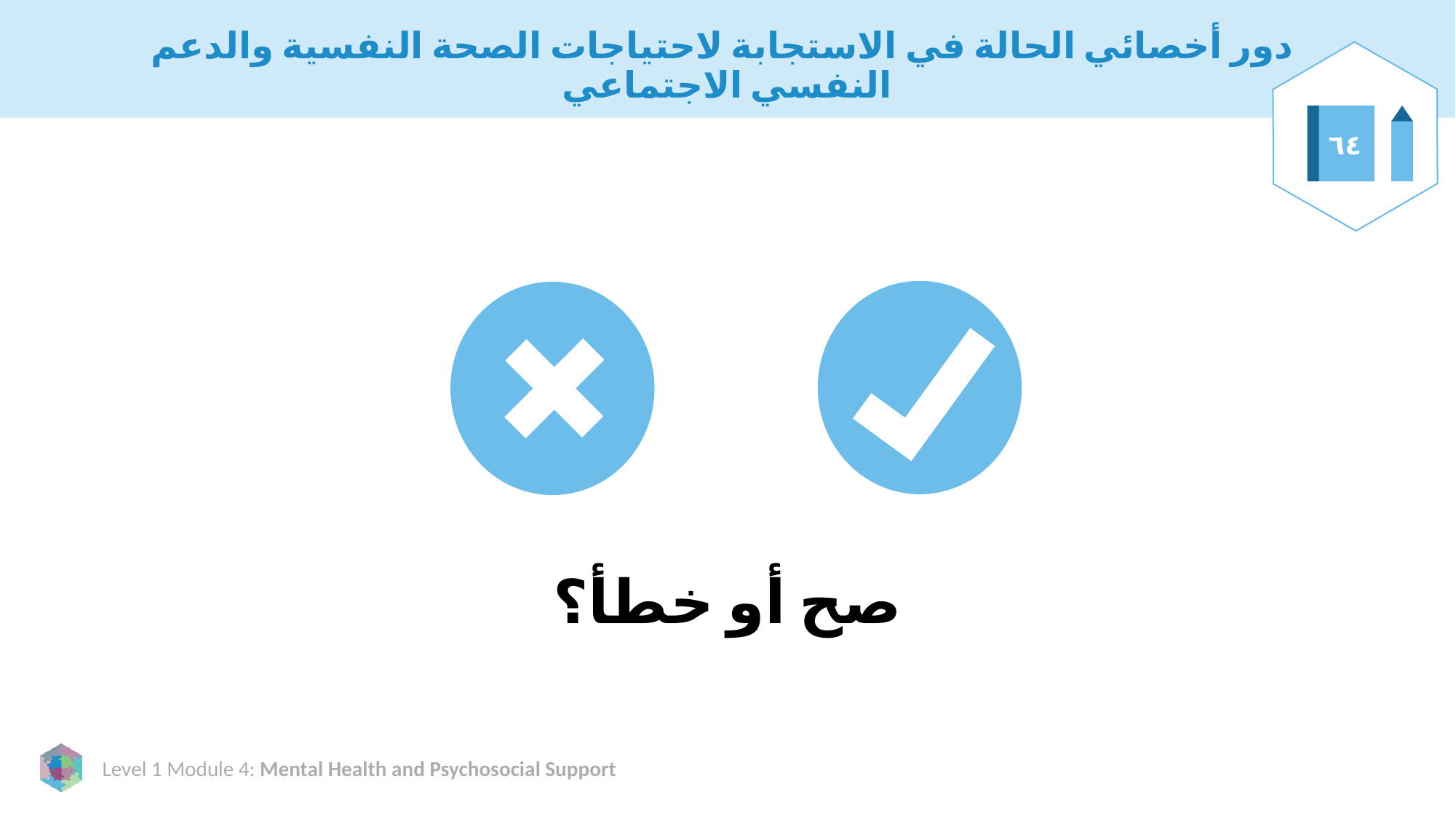

# دور أخصائي الحالة في الاستجابة لاحتياجات الصحة النفسية والدعم النفسي الاجتماعي

٦٤

صح أو خطأ؟